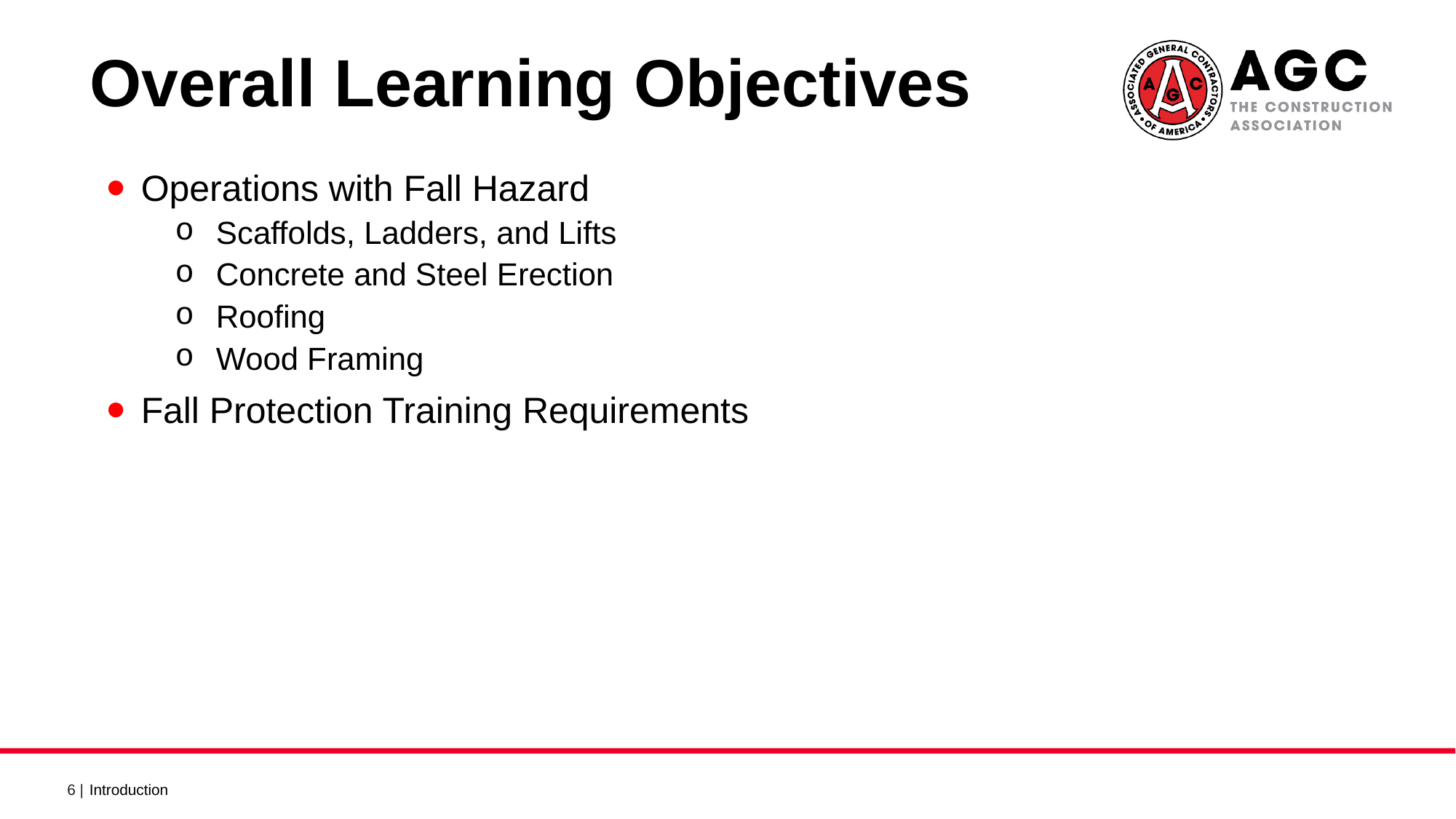

Overall Learning Objectives 2
Operations with Fall Hazard
Scaffolds, Ladders, and Lifts
Concrete and Steel Erection
Roofing
Wood Framing
Fall Protection Training Requirements
Introduction